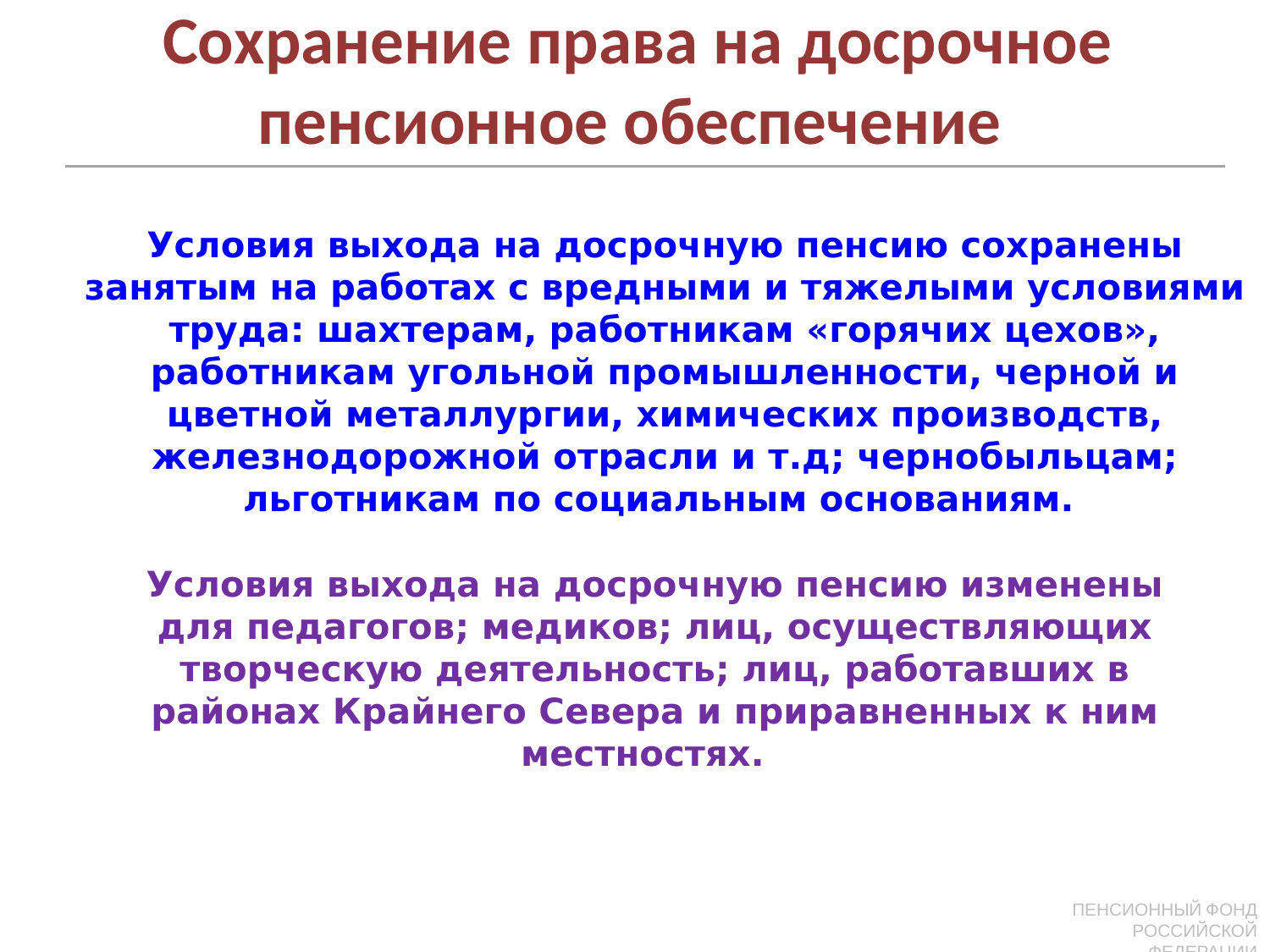

Сохранение права на досрочное пенсионное обеспечение
Условия выхода на досрочную пенсию сохранены занятым на работах с вредными и тяжелыми условиями труда: шахтерам, работникам «горячих цехов», работникам угольной промышленности, черной и цветной металлургии, химических производств, железнодорожной отрасли и т.д; чернобыльцам; льготникам по социальным основаниям.
Условия выхода на досрочную пенсию изменены для педагогов; медиков; лиц, осуществляющих творческую деятельность; лиц, работавших в районах Крайнего Севера и приравненных к ним местностях.